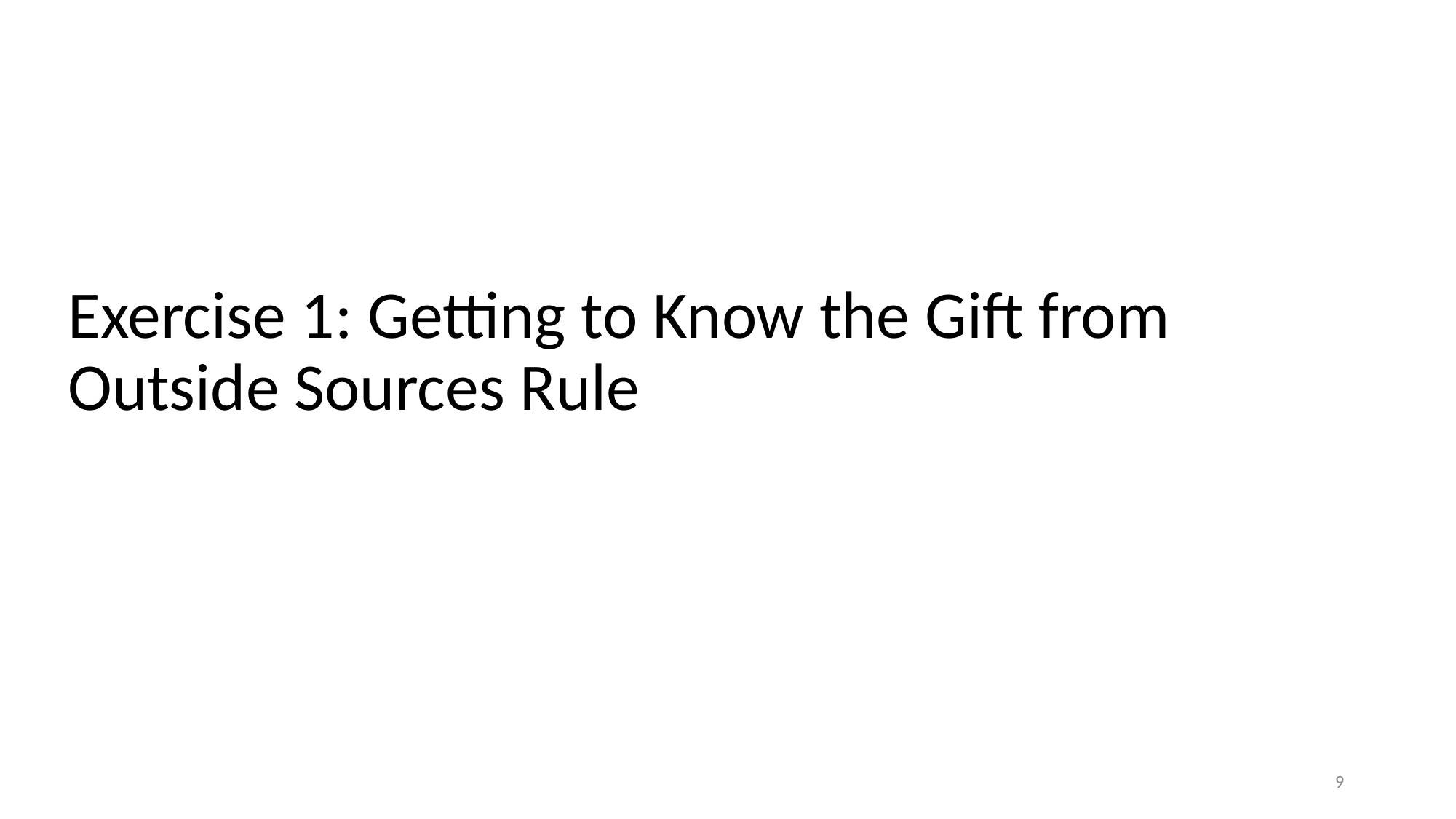

# Exercise 1: Getting to Know the Gift from Outside Sources Rule
9